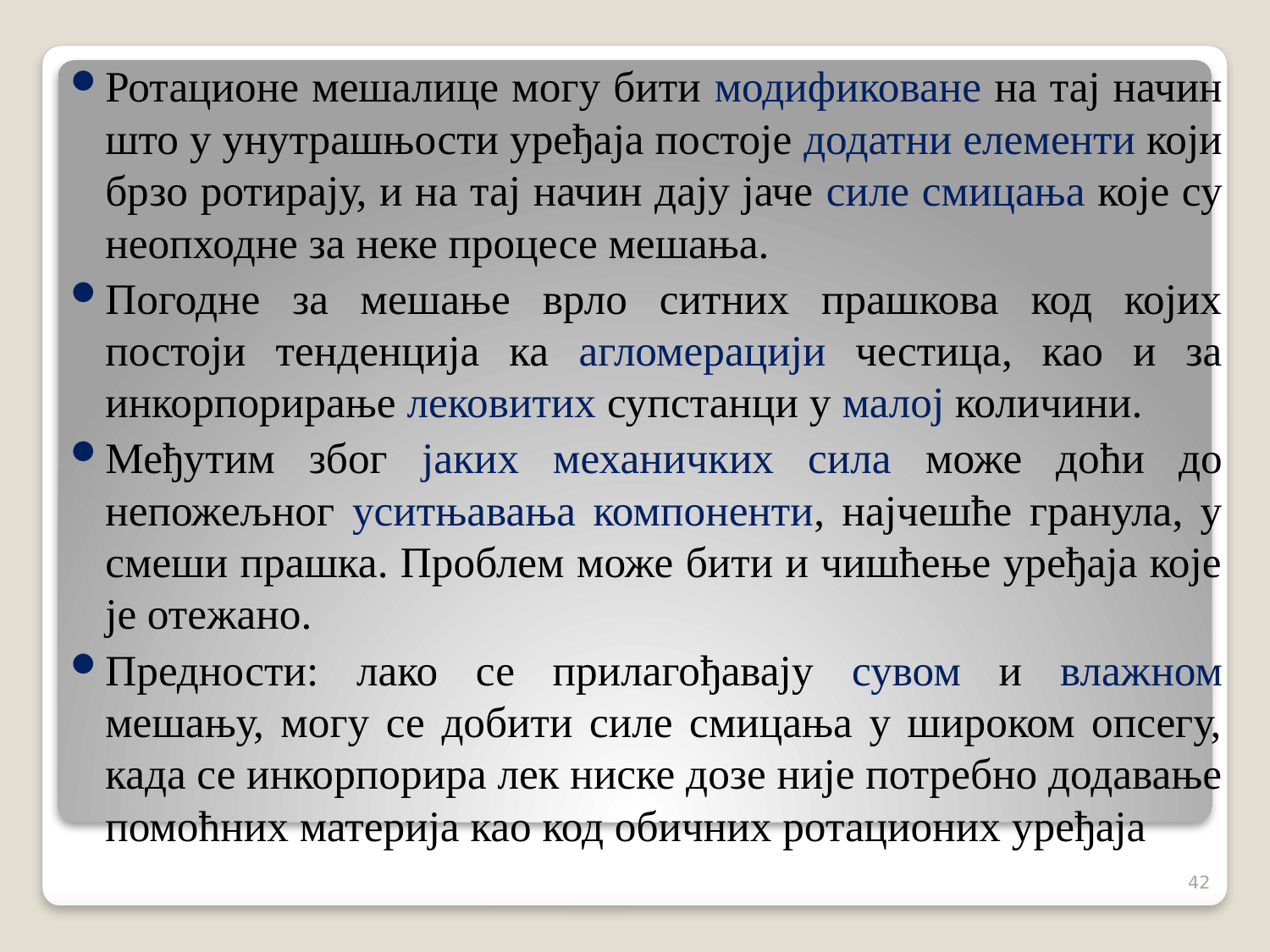

Ротационе мешалице могу бити модификоване на тај начин што у унутрашњости уређаја постоје додатни елементи који брзо ротирају, и на тај начин дају јаче силе смицања које су неопходне за неке процесе мешања.
Погодне за мешање врло ситних прашкова код којих постоји тенденција ка агломерацији честица, као и за инкорпорирање лековитих супстанци у малој количини.
Међутим због јаких механичких сила може доћи до непожељног уситњавања компоненти, најчешће гранула, у смеши прашка. Проблем може бити и чишћење уређаја које је отежано.
Предности: лако се прилагођавају сувом и влажном мешању, могу се добити силе смицања у широком опсегу, када се инкорпорира лек ниске дозе није потребно додавање помоћних материја као код обичних ротационих уређаја

42